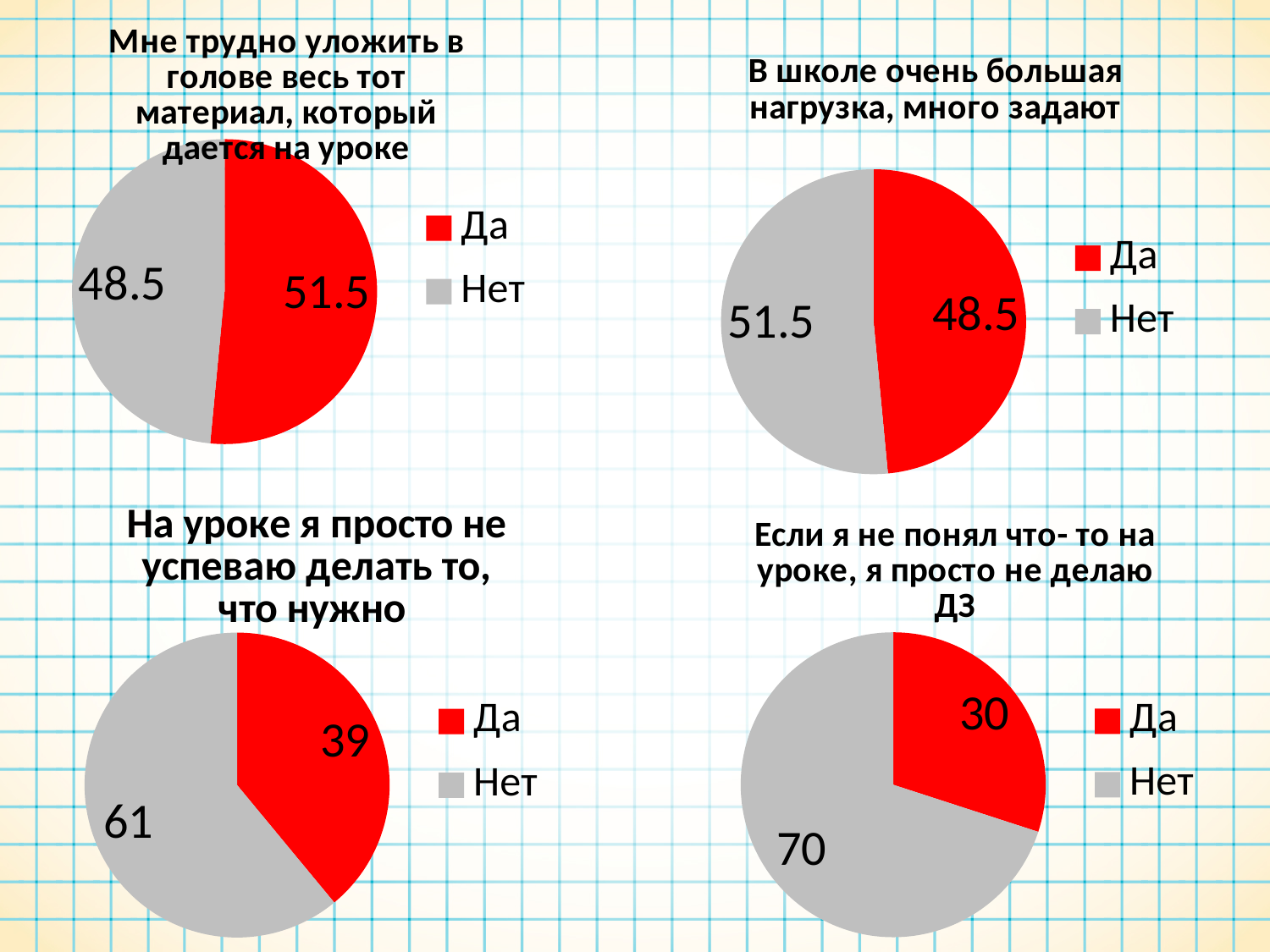

### Chart: Мне трудно уложить в голове весь тот материал, который дается на уроке

| Category | Продажи |
|---|---|
| Да | 51.5 |
| Нет | 48.5 |

### Chart: В школе очень большая нагрузка, много задают

| Category | Продажи |
|---|---|
| Да | 48.5 |
| Нет | 51.5 |

### Chart: Если я не понял что- то на уроке, я просто не делаю ДЗ

| Category | Продажи |
|---|---|
| Да | 30.0 |
| Нет | 70.0 |

### Chart: На уроке я просто не успеваю делать то, что нужно

| Category | Продажи |
|---|---|
| Да | 39.0 |
| Нет | 61.0 |